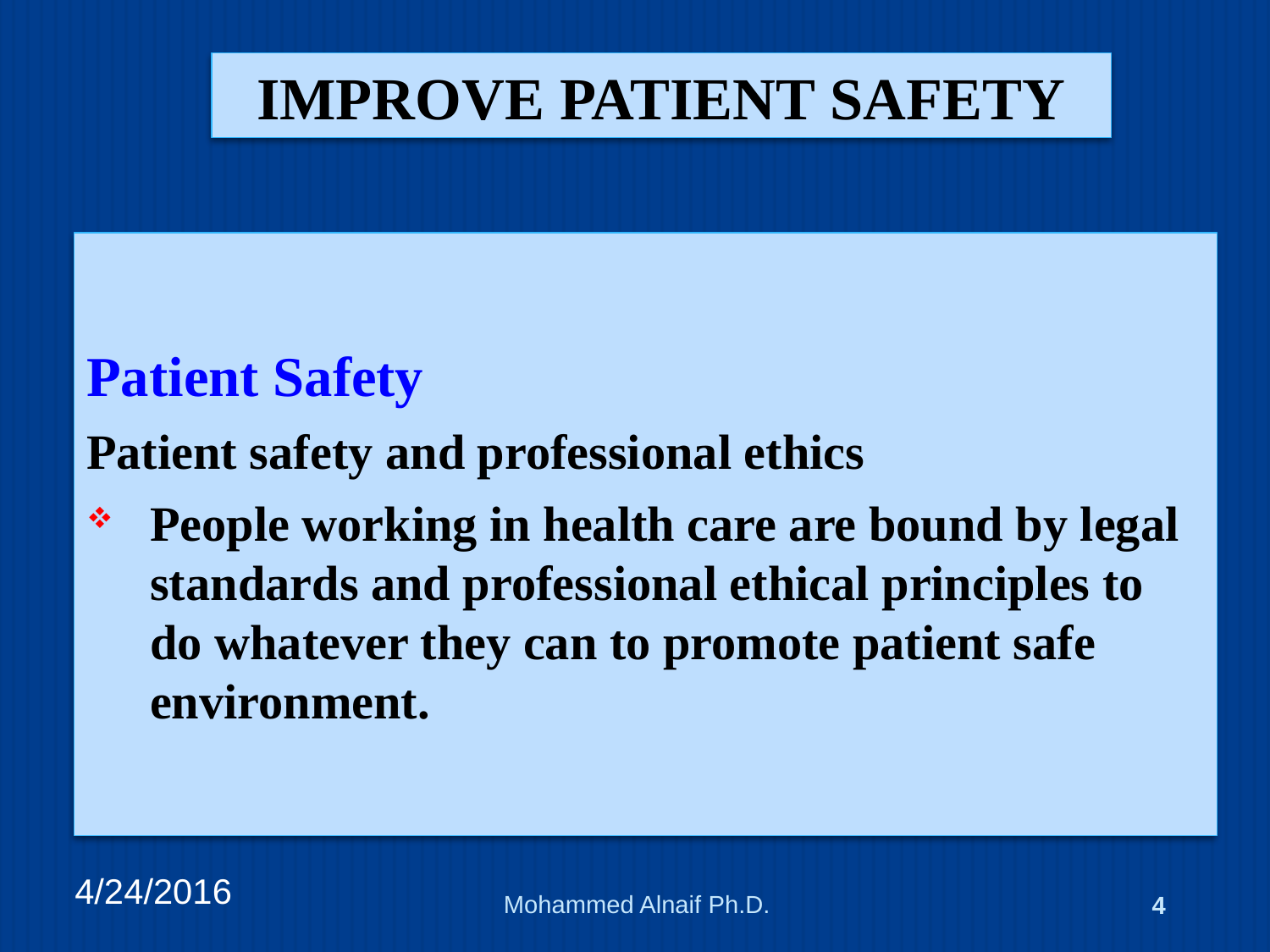

# improve patient safety
Patient Safety
Patient safety and professional ethics
People working in health care are bound by legal standards and professional ethical principles to do whatever they can to promote patient safe environment.
4/24/2016
Mohammed Alnaif Ph.D.
4